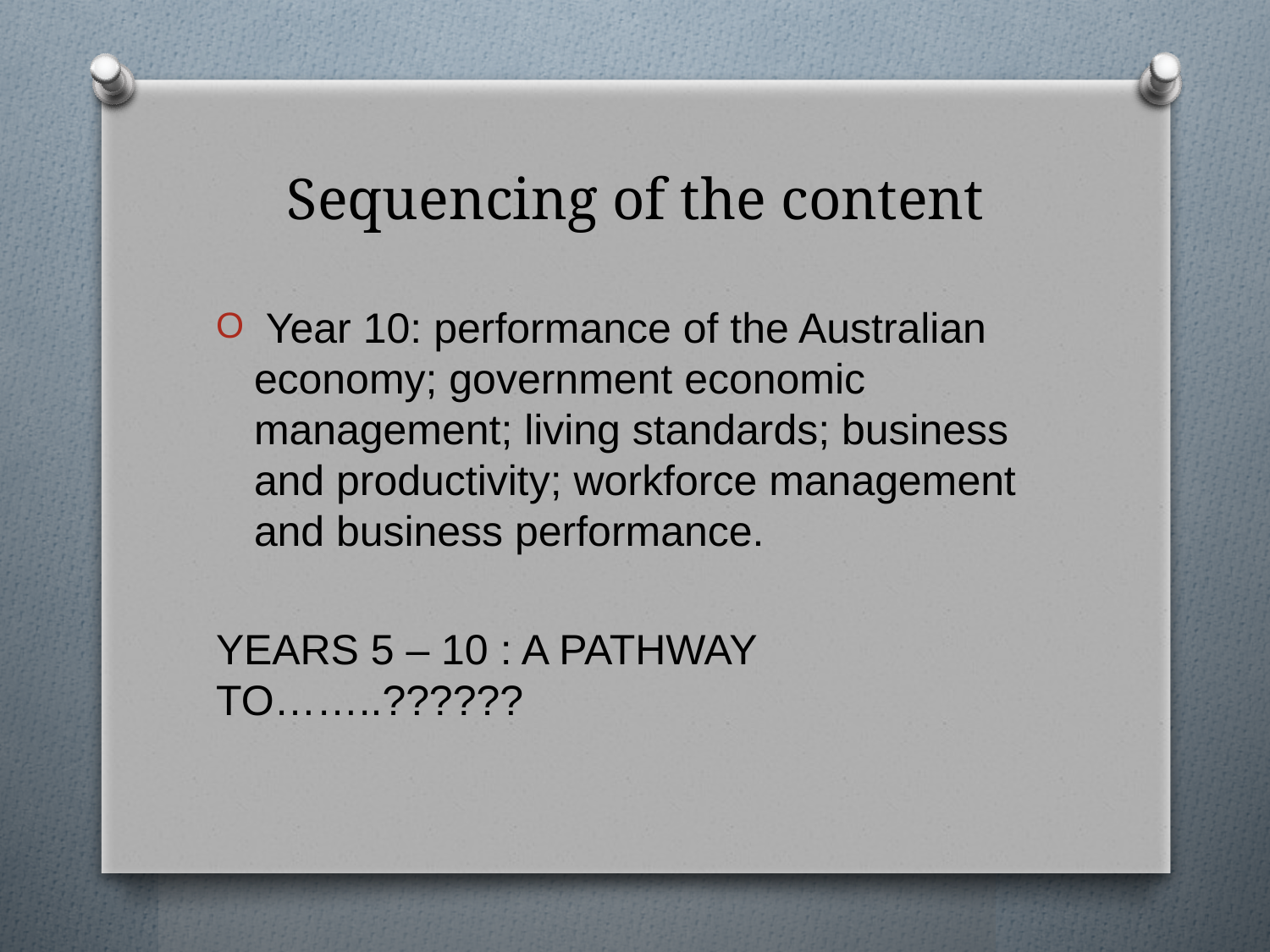

# Sequencing of the content
 Year 10: performance of the Australian economy; government economic management; living standards; business and productivity; workforce management and business performance.

YEARS 5 – 10 : A PATHWAY TO……..??????